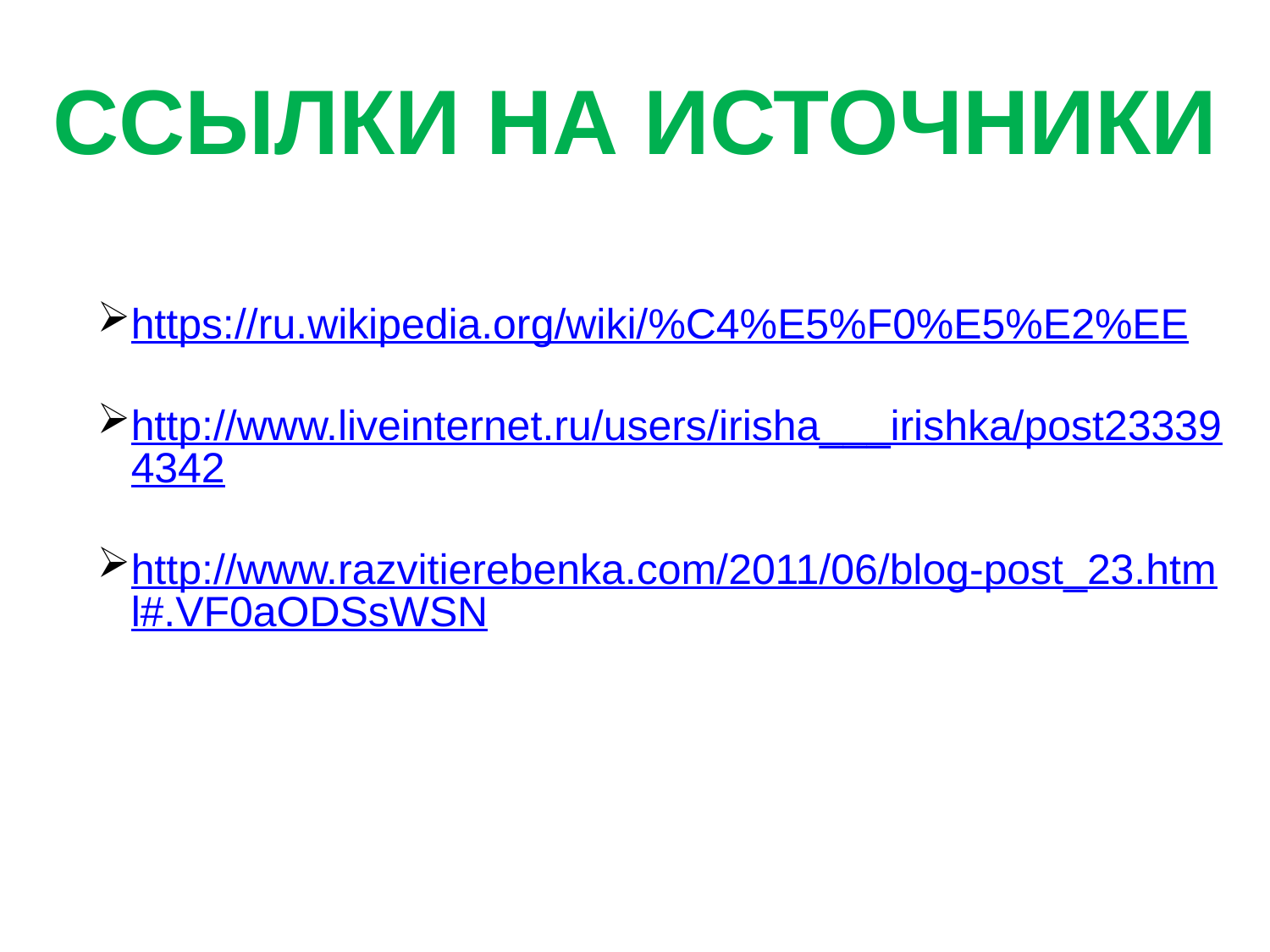

# ССЫЛКИ НА ИСТОЧНИКИ
https://ru.wikipedia.org/wiki/%C4%E5%F0%E5%E2%EE

http://www.liveinternet.ru/users/irisha___irishka/post233394342

http://www.razvitierebenka.com/2011/06/blog-post_23.html#.VF0aODSsWSN